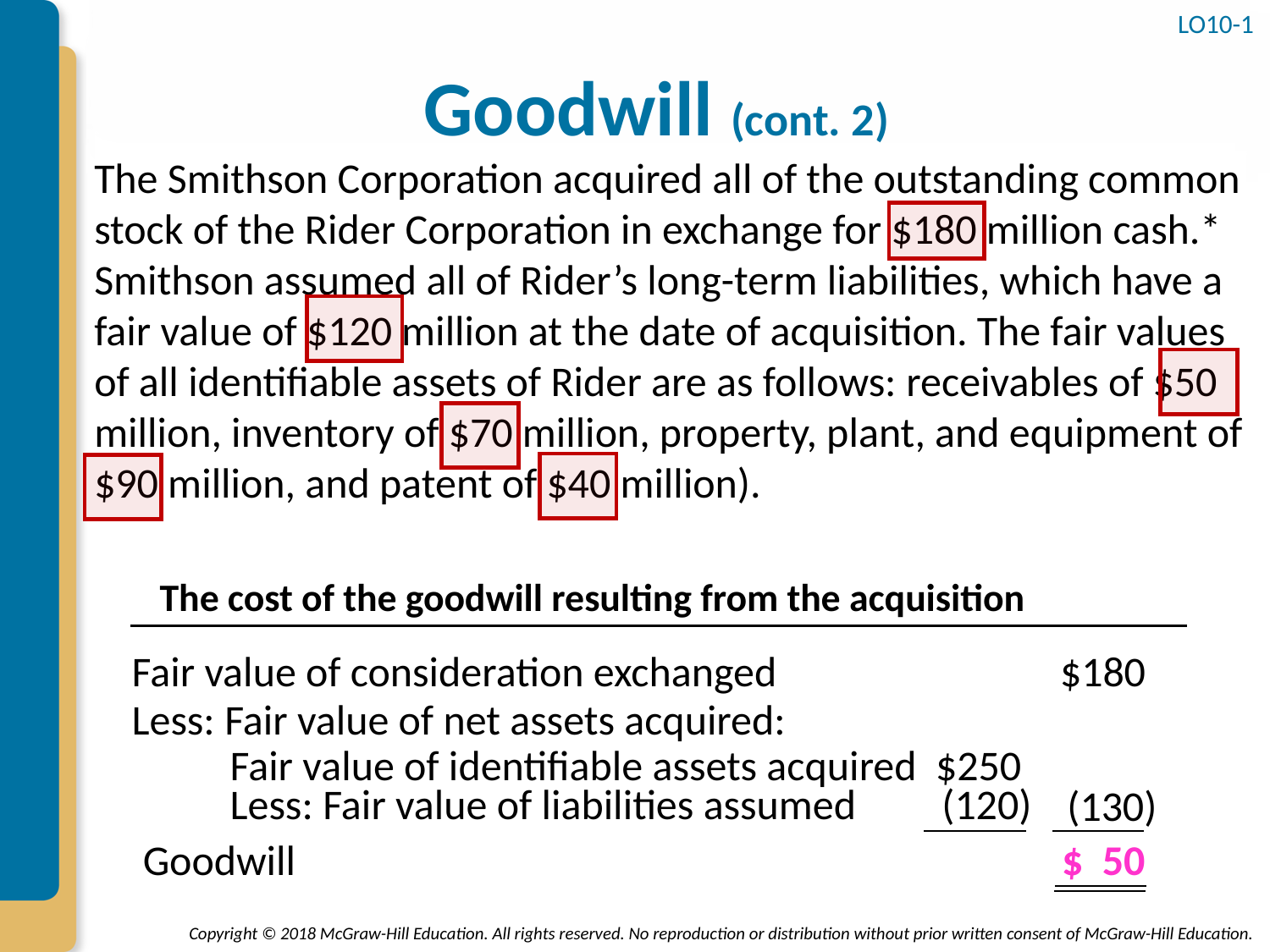

LO10-1
# Goodwill (cont. 2)
The Smithson Corporation acquired all of the outstanding common stock of the Rider Corporation in exchange for $180 million cash.* Smithson assumed all of Rider’s long-term liabilities, which have a fair value of $120 million at the date of acquisition. The fair values of all identifiable assets of Rider are as follows: receivables of $50 million, inventory of $70 million, property, plant, and equipment of $90 million, and patent of $40 million).

The cost of the goodwill resulting from the acquisition
Fair value of consideration exchanged
$180
Less: Fair value of net assets acquired:
Fair value of identifiable assets acquired  $250
Less: Fair value of liabilities assumed         (120)
(130)
Goodwill
$  50